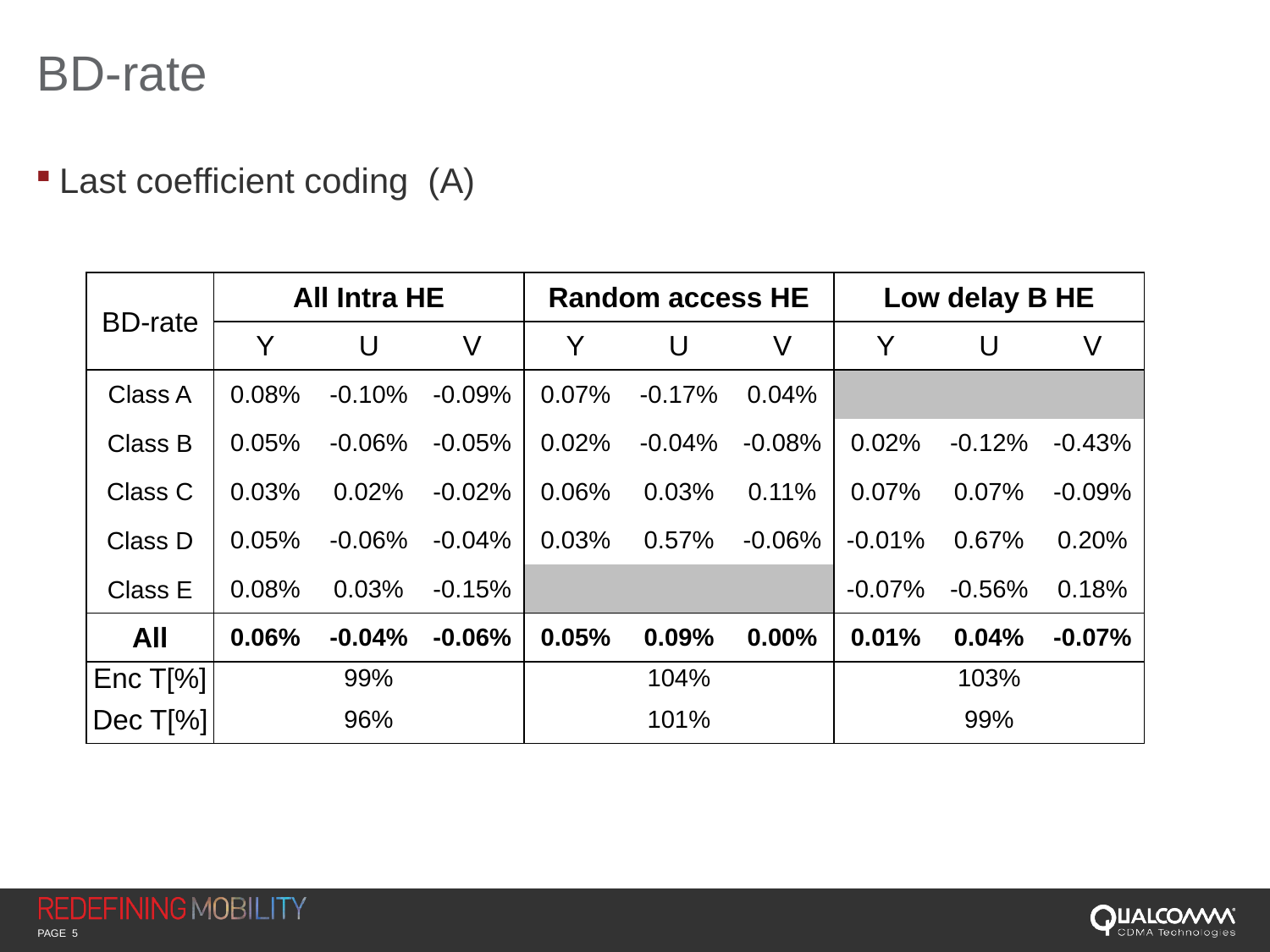

# BD-rate

Last coefficient coding  (A)

| BD-rate | All Intra HE |  |  | Random access HE |  |  | Low delay B HE |  |  |
| --- | --- | --- | --- | --- | --- | --- | --- | --- | --- |
|  | Y | U | V | Y | U | V | Y | U | V |
| Class A | 0.08% | -0.10% | -0.09% | 0.07% | -0.17% | 0.04% |  |  |  |
| Class B | 0.05% | -0.06% | -0.05% | 0.02% | -0.04% | -0.08% | 0.02% | -0.12% | -0.43% |
| Class C | 0.03% | 0.02% | -0.02% | 0.06% | 0.03% | 0.11% | 0.07% | 0.07% | -0.09% |
| Class D | 0.05% | -0.06% | -0.04% | 0.03% | 0.57% | -0.06% | -0.01% | 0.67% | 0.20% |
| Class E | 0.08% | 0.03% | -0.15% |  |  |  | -0.07% | -0.56% | 0.18% |
| All | 0.06% | -0.04% | -0.06% | 0.05% | 0.09% | 0.00% | 0.01% | 0.04% | -0.07% |
| Enc T[%] | 99% |  |  | 104% |  |  | 103% |  |  |
| Dec T[%] | 96% |  |  | 101% |  |  | 99% |  |  |